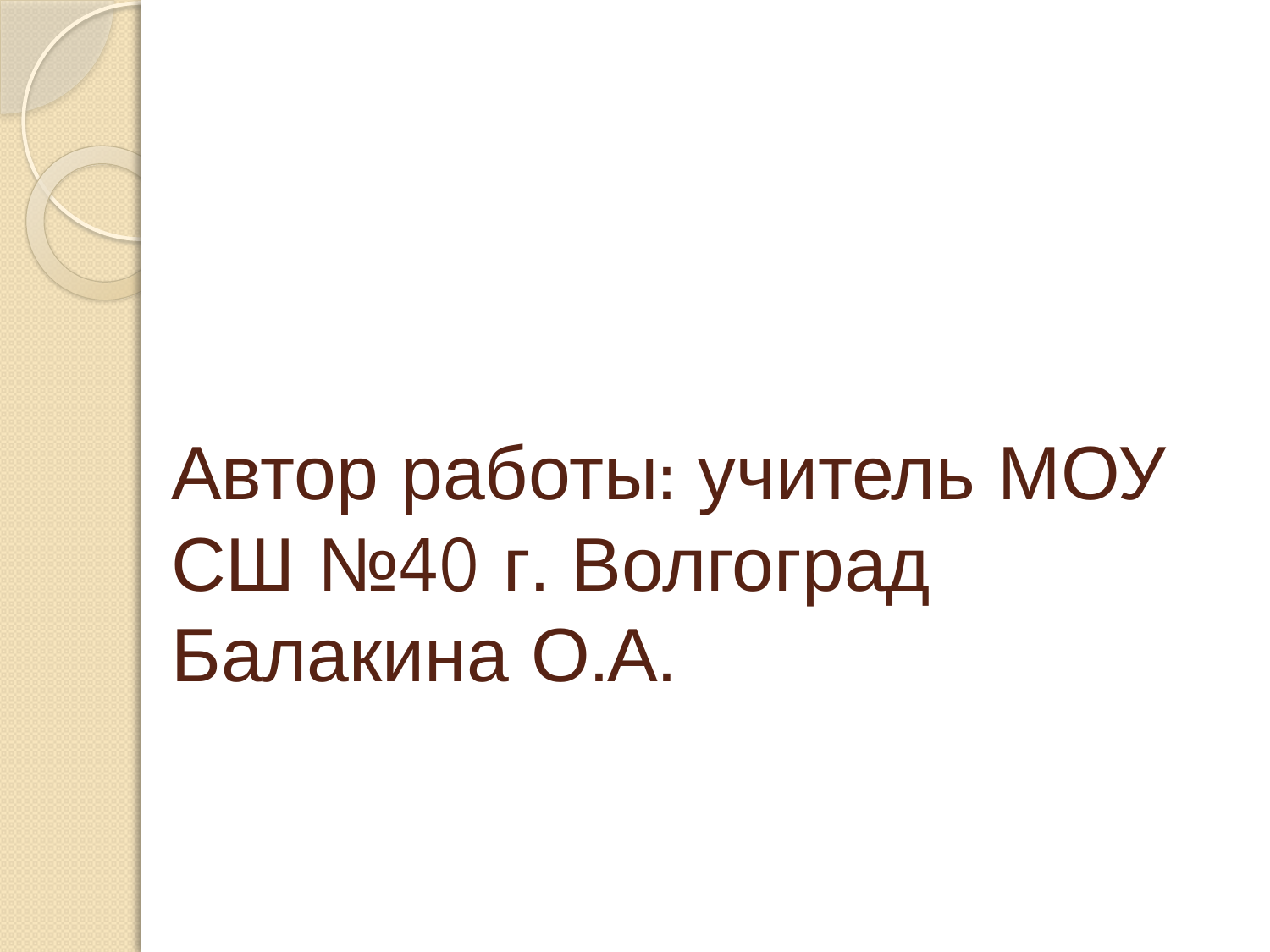

# Автор работы: учитель МОУ СШ №40 г. Волгоград Балакина О.А.